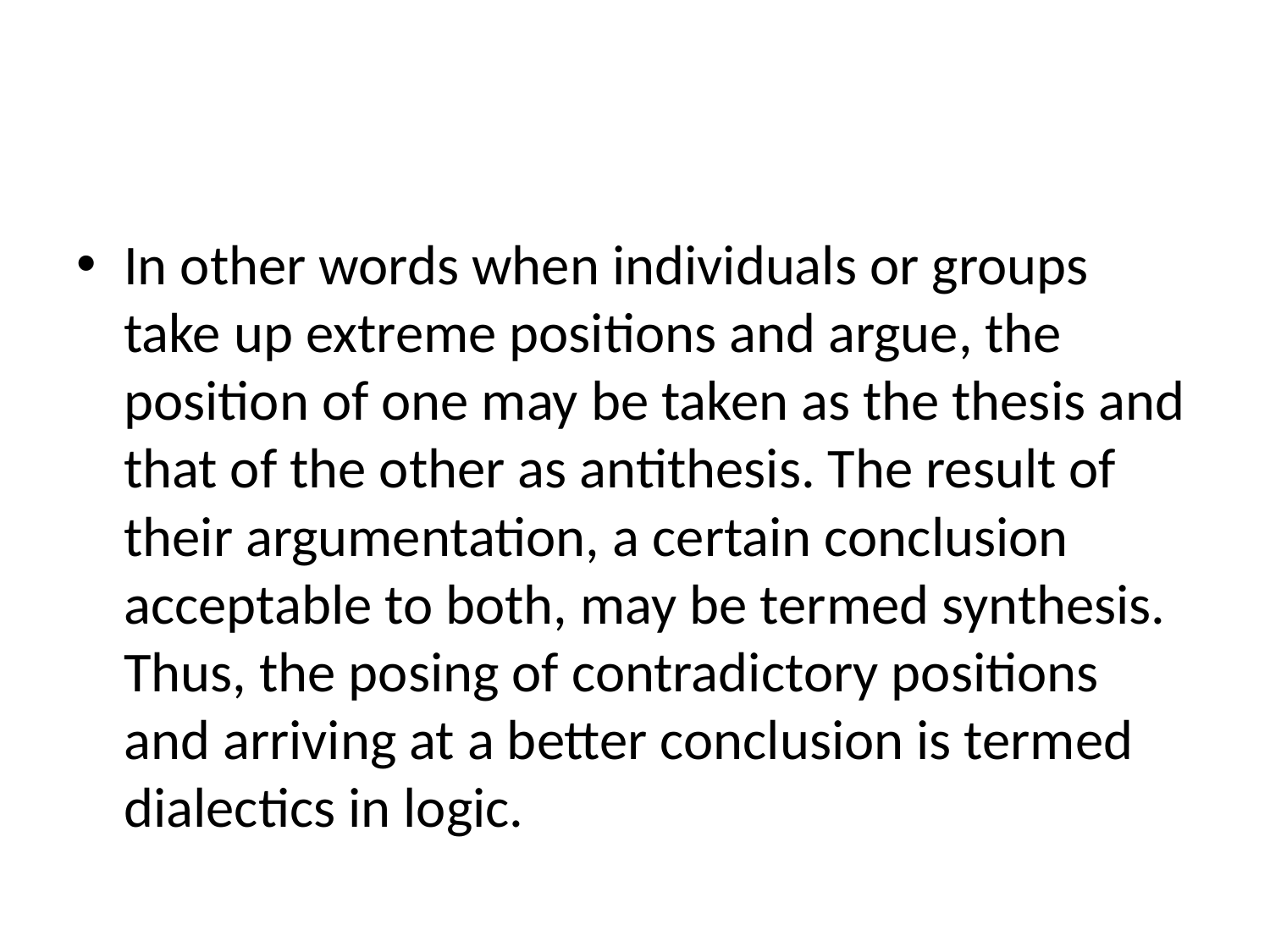

#
In other words when individuals or groups take up extreme positions and argue, the position of one may be taken as the thesis and that of the other as antithesis. The result of their argumentation, a certain conclusion acceptable to both, may be termed synthesis. Thus, the posing of contradictory positions and arriving at a better conclusion is termed dialectics in logic.